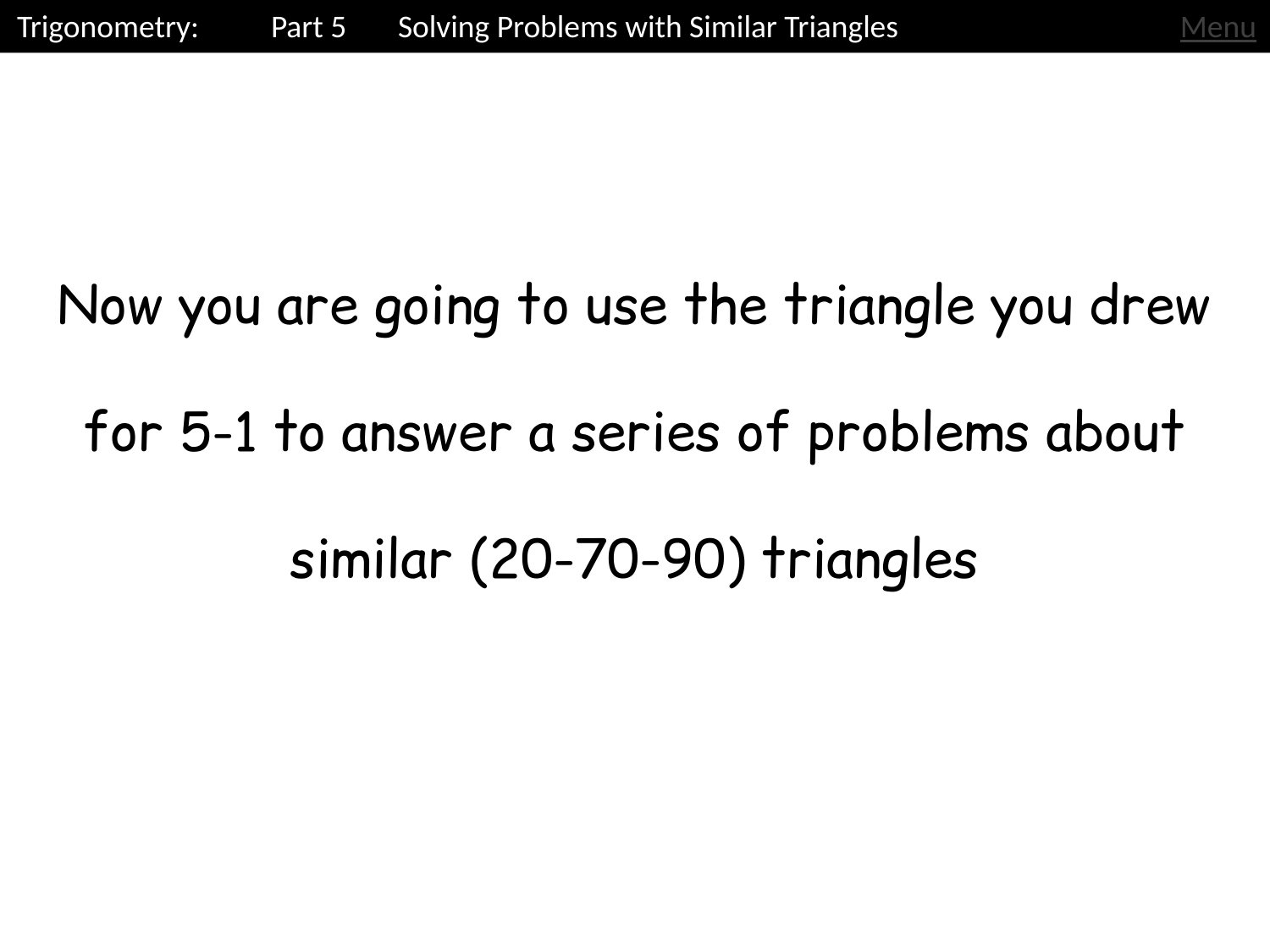

Trigonometry:  	Part 5	Solving Problems with Similar Triangles

Menu
Now you are going to use the triangle you drew for 5-1 to answer a series of problems about similar (20-70-90) triangles